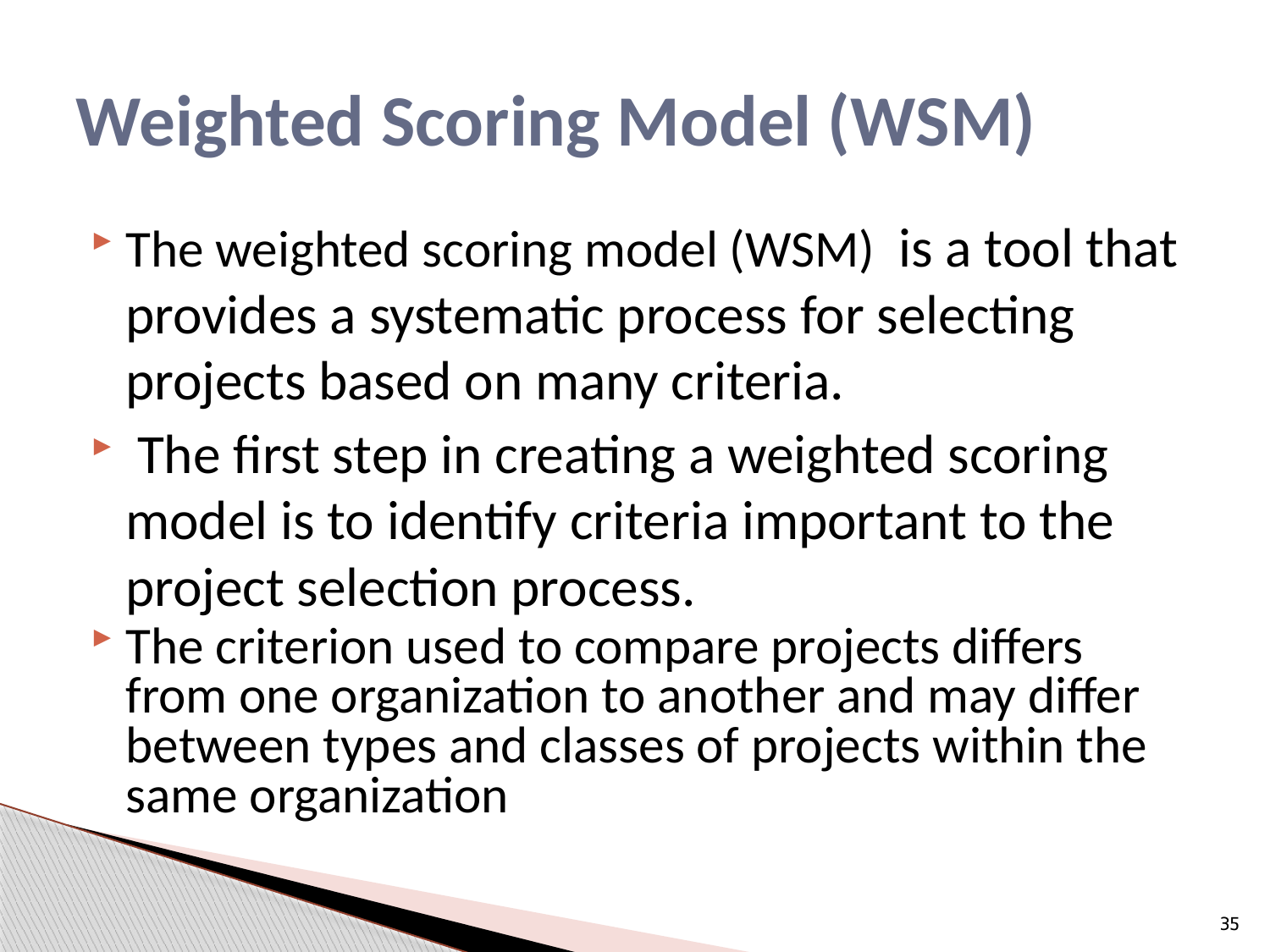

# Weighted Scoring Model (WSM)
The weighted scoring model (WSM)  is a tool that provides a systematic process for selecting projects based on many criteria.
 The first step in creating a weighted scoring model is to identify criteria important to the project selection process.
The criterion used to compare projects differs from one organization to another and may differ between types and classes of projects within the same organization
35